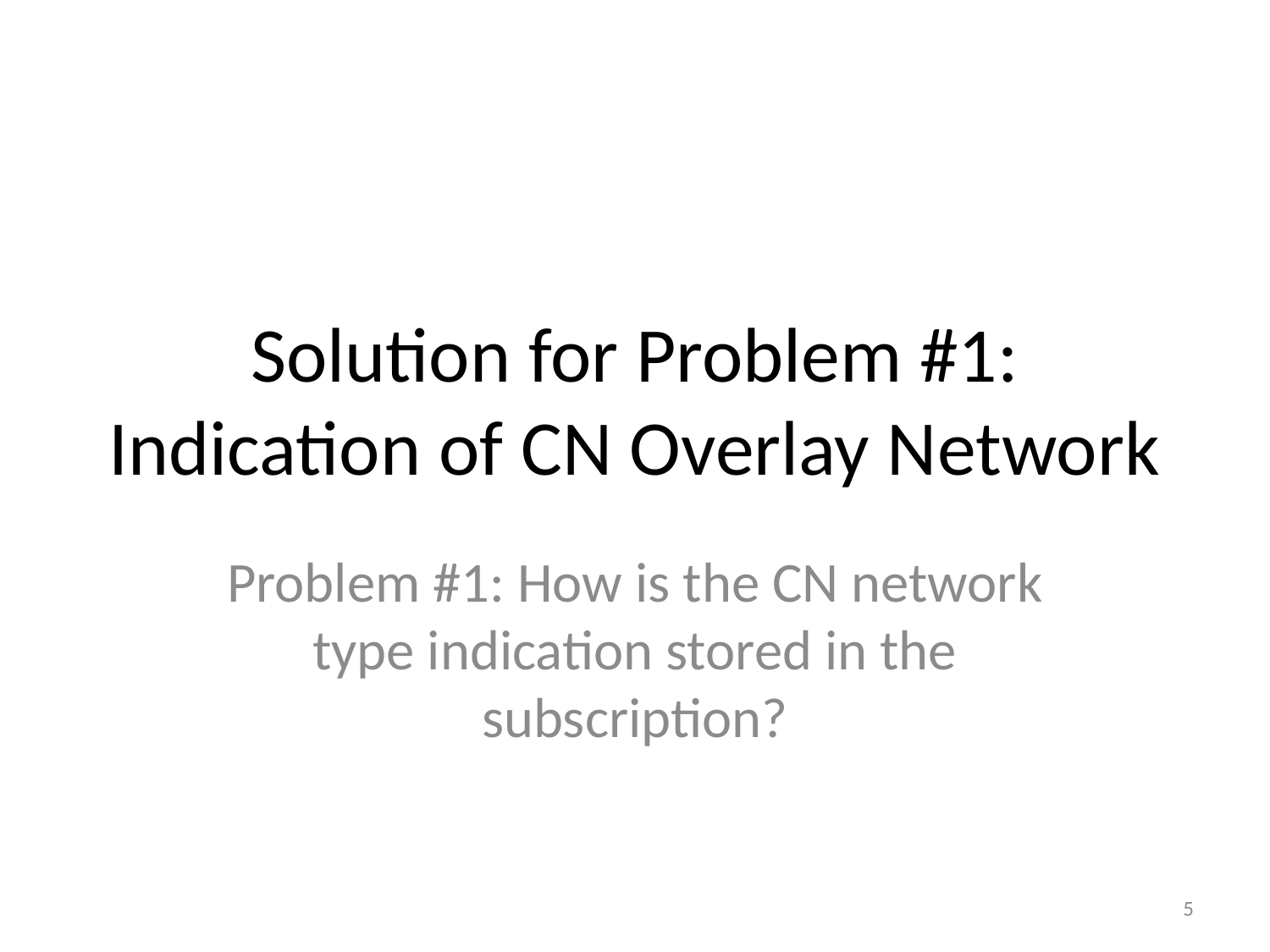

# Solution for Problem #1: Indication of CN Overlay Network
Problem #1: How is the CN network type indication stored in the subscription?

5